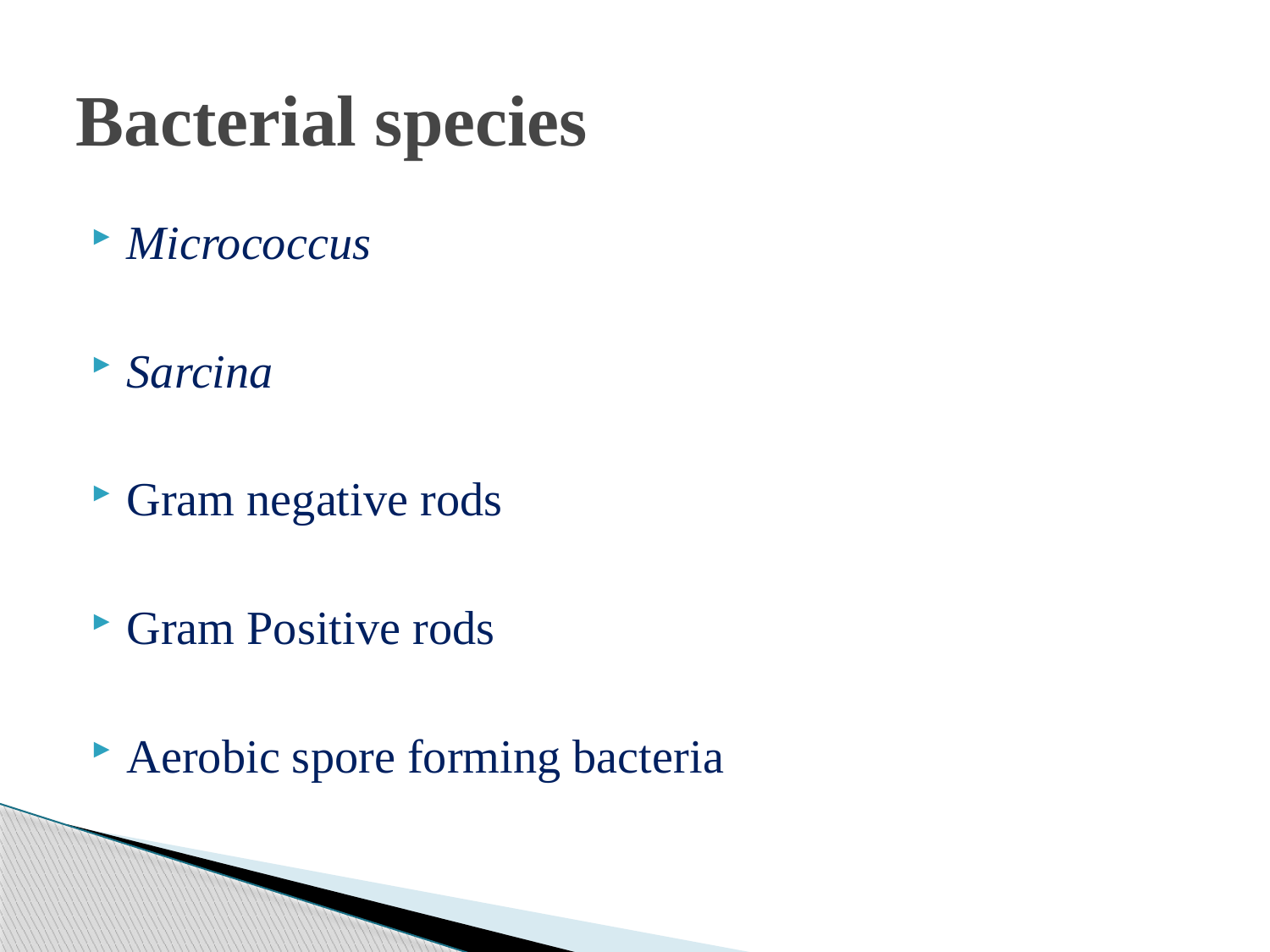

# Bacterial species
Micrococcus

Sarcina

Gram negative rods

Gram Positive rods

Aerobic spore forming bacteria